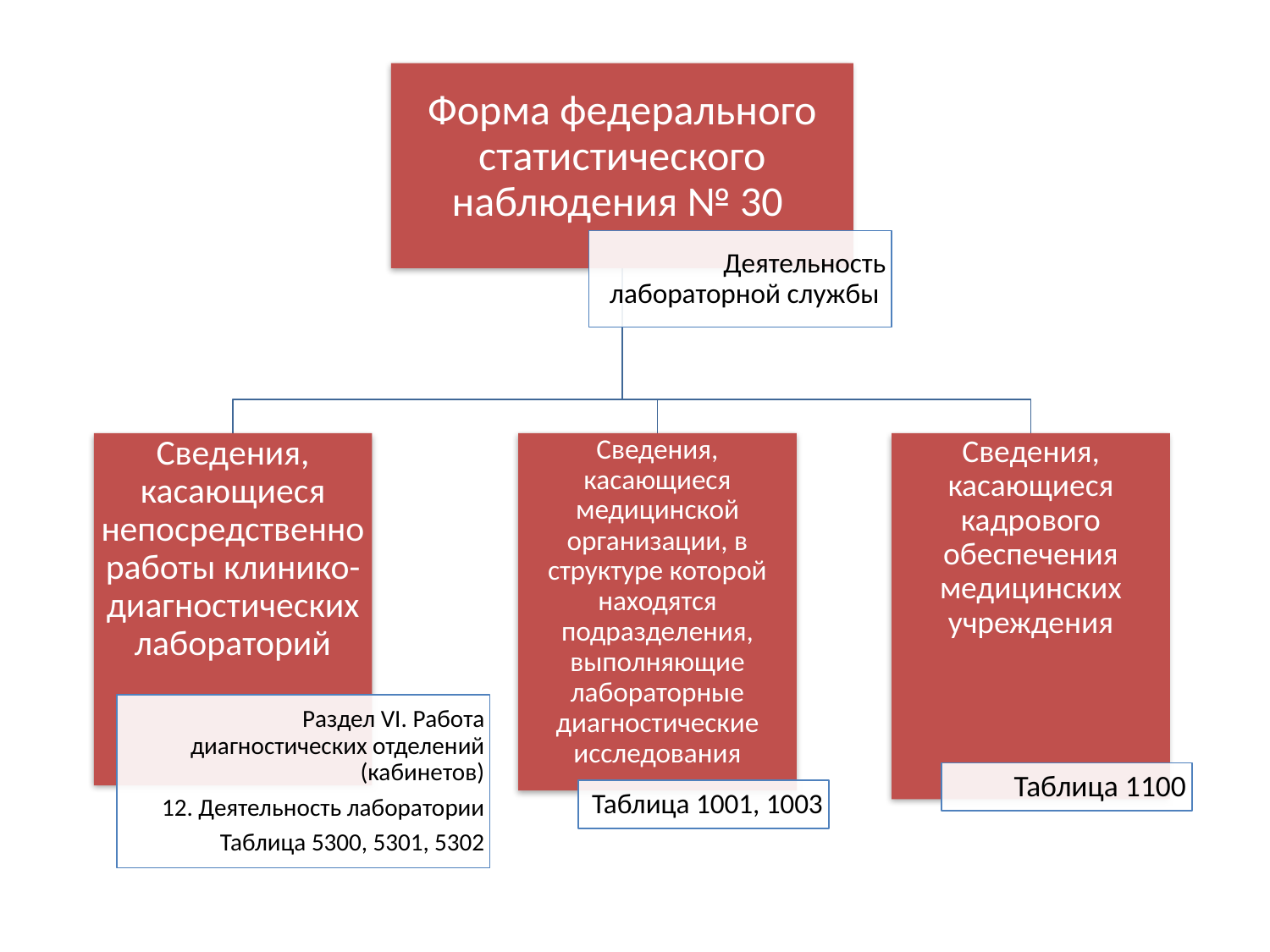

Форма федерального статистического наблюдения № 30
Деятельность лабораторной службы
Сведения, касающиеся непосредственно работы клинико-диагностических лабораторий
Раздел VI. Работа диагностических отделений (кабинетов)
12. Деятельность лаборатории
Таблица 5300, 5301, 5302
Сведения, касающиеся медицинской организации, в структуре которой находятся подразделения, выполняющие лабораторные диагностические исследования
Таблица 1001, 1003
Сведения, касающиеся кадрового обеспечения медицинских учреждения
Таблица 1100